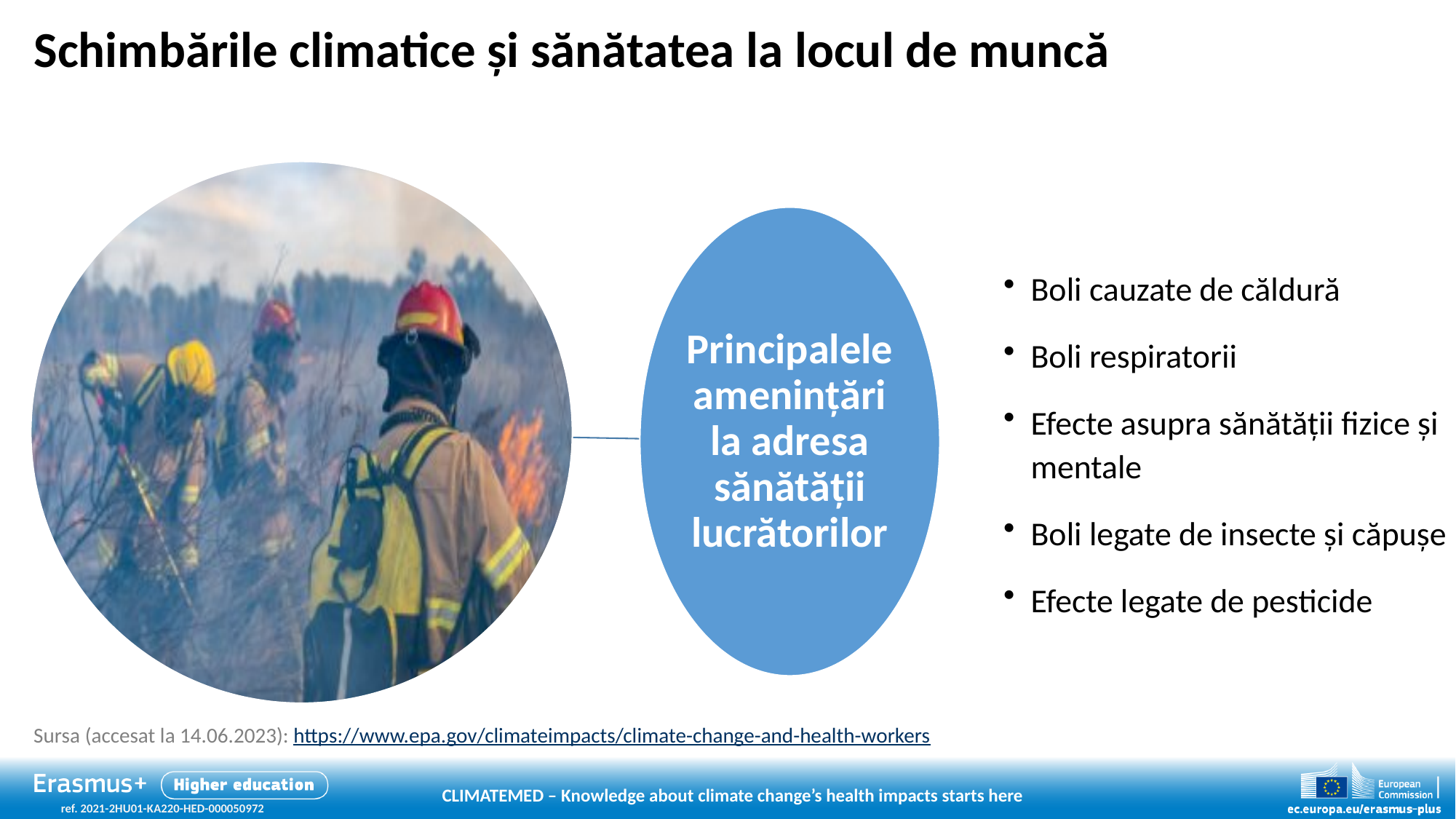

# Schimbările climatice și sănătatea la locul de muncă
Principalele amenințări la adresa sănătății lucrătorilor
Boli cauzate de căldură
Boli respiratorii
Efecte asupra sănătății fizice și mentale
Boli legate de insecte și căpușe
Efecte legate de pesticide
Sursa (accesat la 14.06.2023): https://www.epa.gov/climateimpacts/climate-change-and-health-workers